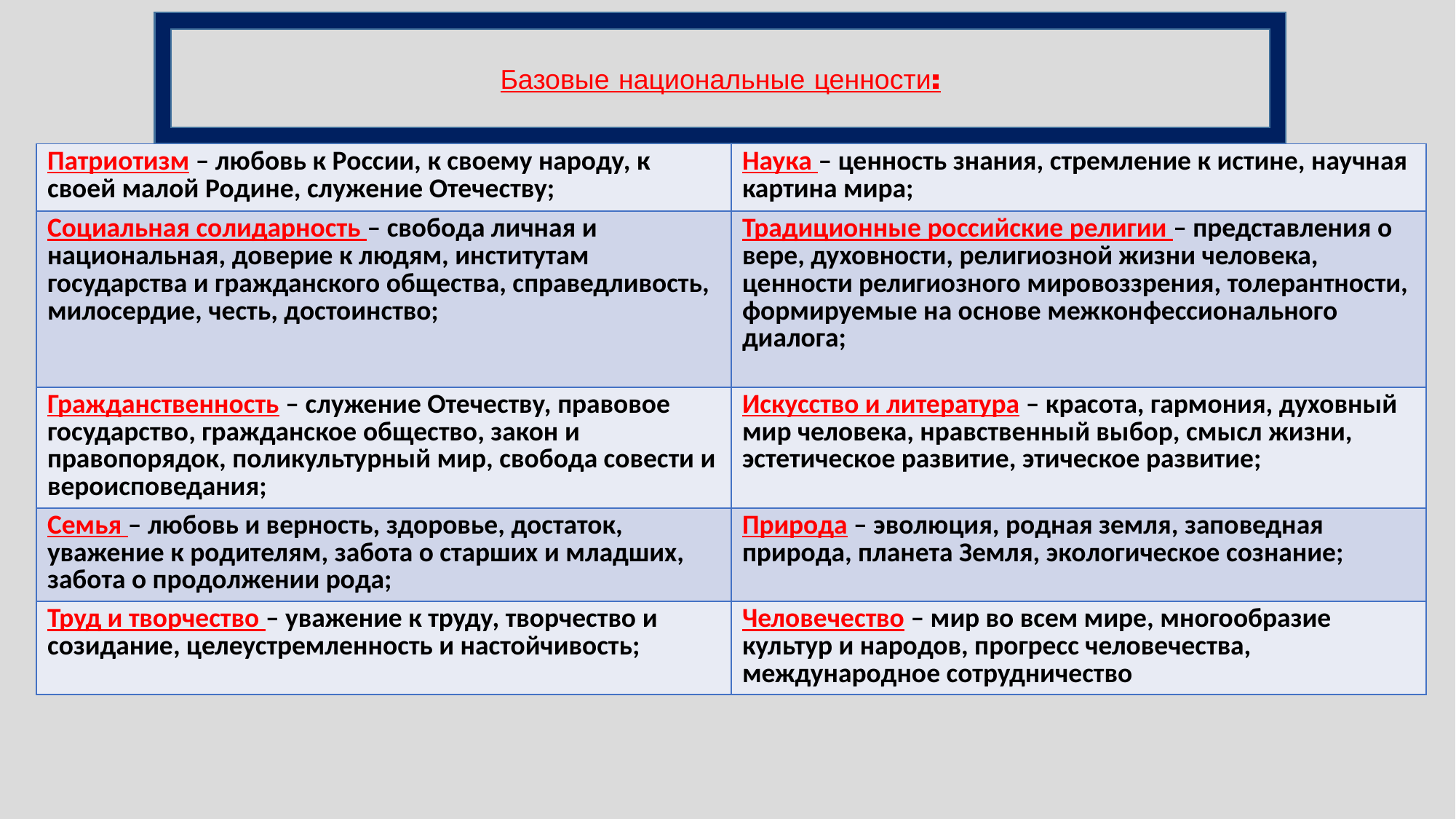

Базовые национальные ценности:
| Патриотизм – любовь к России, к своему народу, к своей малой Родине, служение Отечеству; | Наука – ценность знания, стремление к истине, научная картина мира; |
| --- | --- |
| Социальная солидарность – свобода личная и национальная, доверие к людям, институтам государства и гражданского общества, справедливость, милосердие, честь, достоинство; | Традиционные российские религии – представления о вере, духовности, религиозной жизни человека, ценности религиозного мировоззрения, толерантности, формируемые на основе межконфессионального диалога; |
| Гражданственность – служение Отечеству, правовое государство, гражданское общество, закон и правопорядок, поликультурный мир, свобода совести и вероисповедания; | Искусство и литература – красота, гармония, духовный мир человека, нравственный выбор, смысл жизни, эстетическое развитие, этическое развитие; |
| Семья – любовь и верность, здоровье, достаток, уважение к родителям, забота о старших и младших, забота о продолжении рода; | Природа – эволюция, родная земля, заповедная природа, планета Земля, экологическое сознание; |
| Труд и творчество – уважение к труду, творчество и созидание, целеустремленность и настойчивость; | Человечество – мир во всем мире, многообразие культур и народов, прогресс человечества, международное сотрудничество |